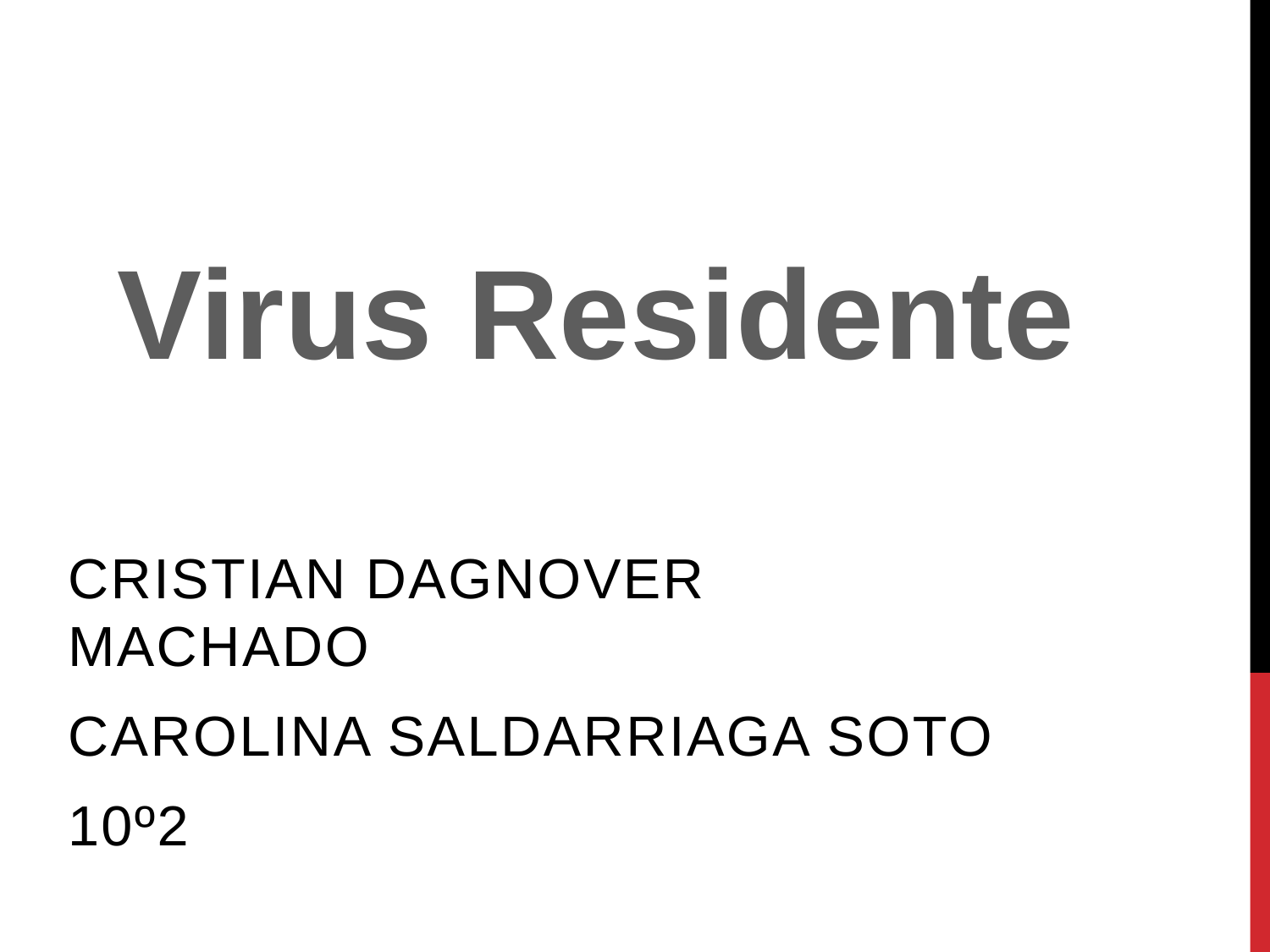

# Virus Residente
Cristian Dagnover Machado
Carolina Saldarriaga Soto
10º2